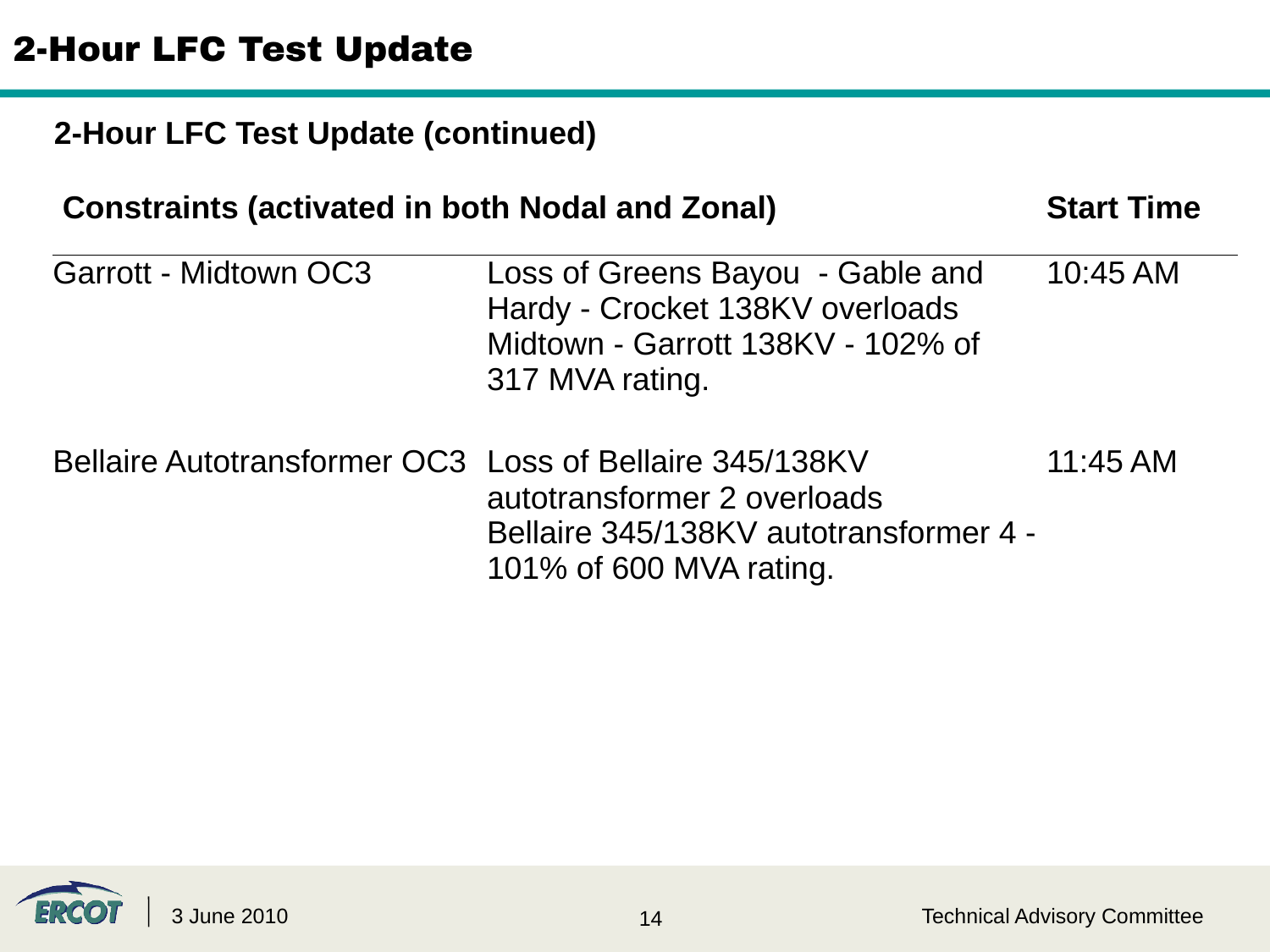

# 2-Hour LFC Test Update
2-Hour LFC Test Update (continued)
| Constraints (activated in both Nodal and Zonal) |  | Start Time |
| --- | --- | --- |
| Garrott - Midtown OC3 | Loss of Greens Bayou  - Gable and Hardy - Crocket 138KV overloads Midtown - Garrott 138KV - 102% of 317 MVA rating. | 10:45 AM |
| Bellaire Autotransformer OC3 | Loss of Bellaire 345/138KV autotransformer 2 overloads Bellaire 345/138KV autotransformer 4 - 101% of 600 MVA rating. | 11:45 AM |
3 June 2010
Technical Advisory Committee